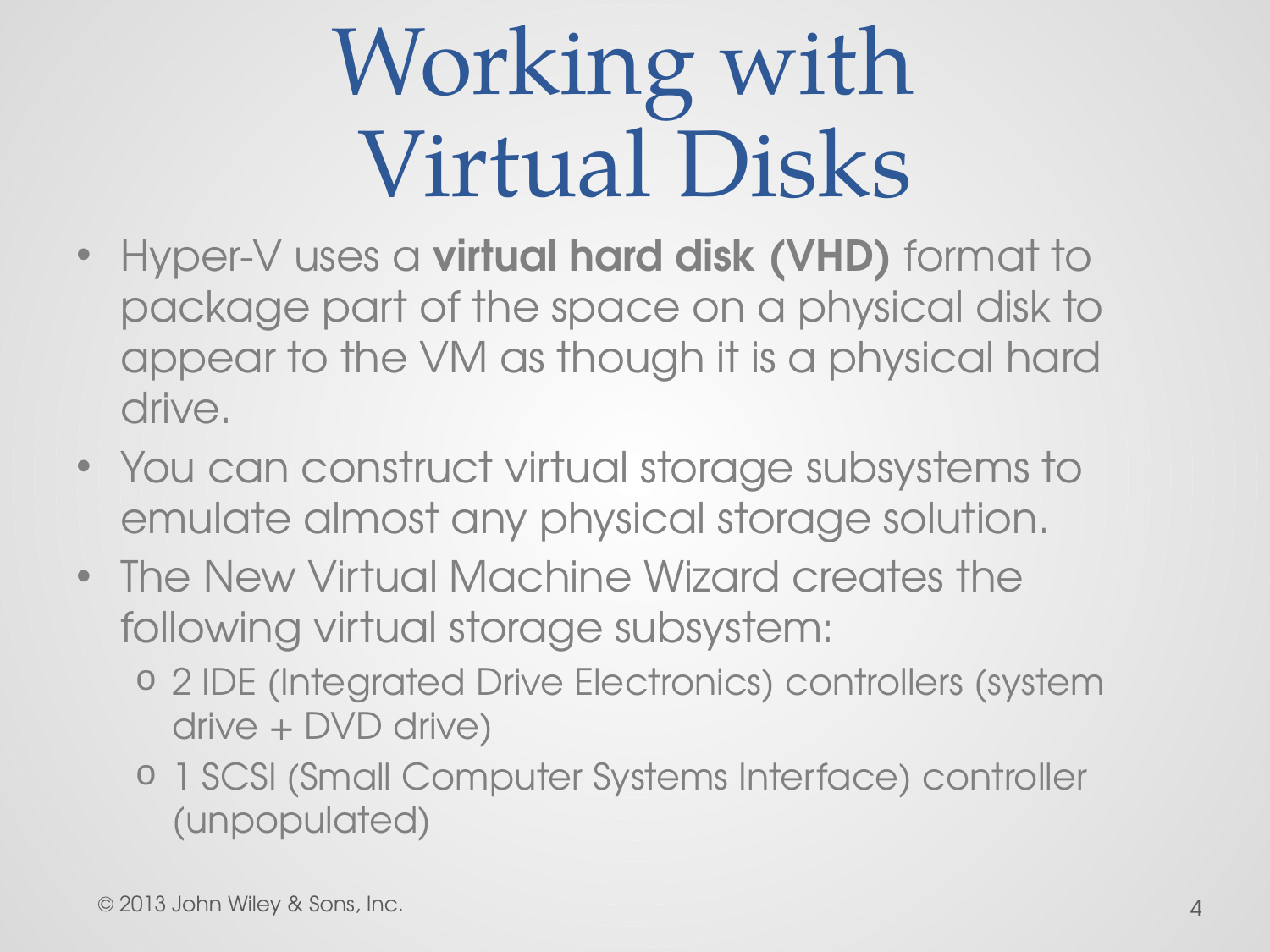

# Working with Virtual Disks
Hyper-V uses a virtual hard disk (VHD) format to package part of the space on a physical disk to appear to the VM as though it is a physical hard drive.
You can construct virtual storage subsystems to emulate almost any physical storage solution.
The New Virtual Machine Wizard creates the following virtual storage subsystem:
2 IDE (Integrated Drive Electronics) controllers (system drive + DVD drive)
1 SCSI (Small Computer Systems Interface) controller (unpopulated)
© 2013 John Wiley & Sons, Inc.
4